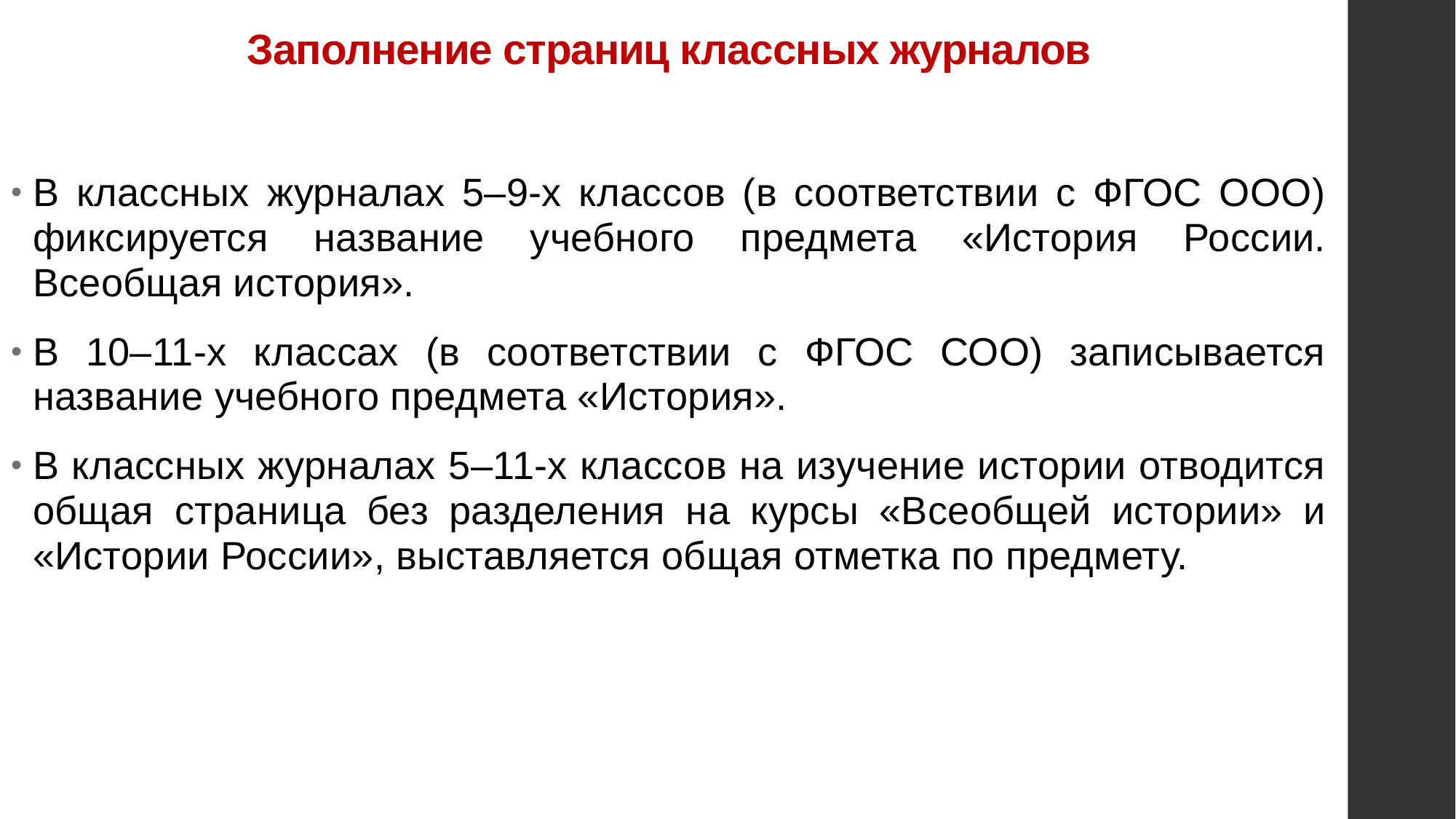

# Заполнение страниц классных журналов
В классных журналах 5–9-х классов (в соответствии с ФГОС ООО) фиксируется название учебного предмета «История России. Всеобщая история».
В 10–11-х классах (в соответствии с ФГОС СОО) записывается название учебного предмета «История».
В классных журналах 5–11-х классов на изучение истории отводится общая страница без разделения на курсы «Всеобщей истории» и «Истории России», выставляется общая отметка по предмету.